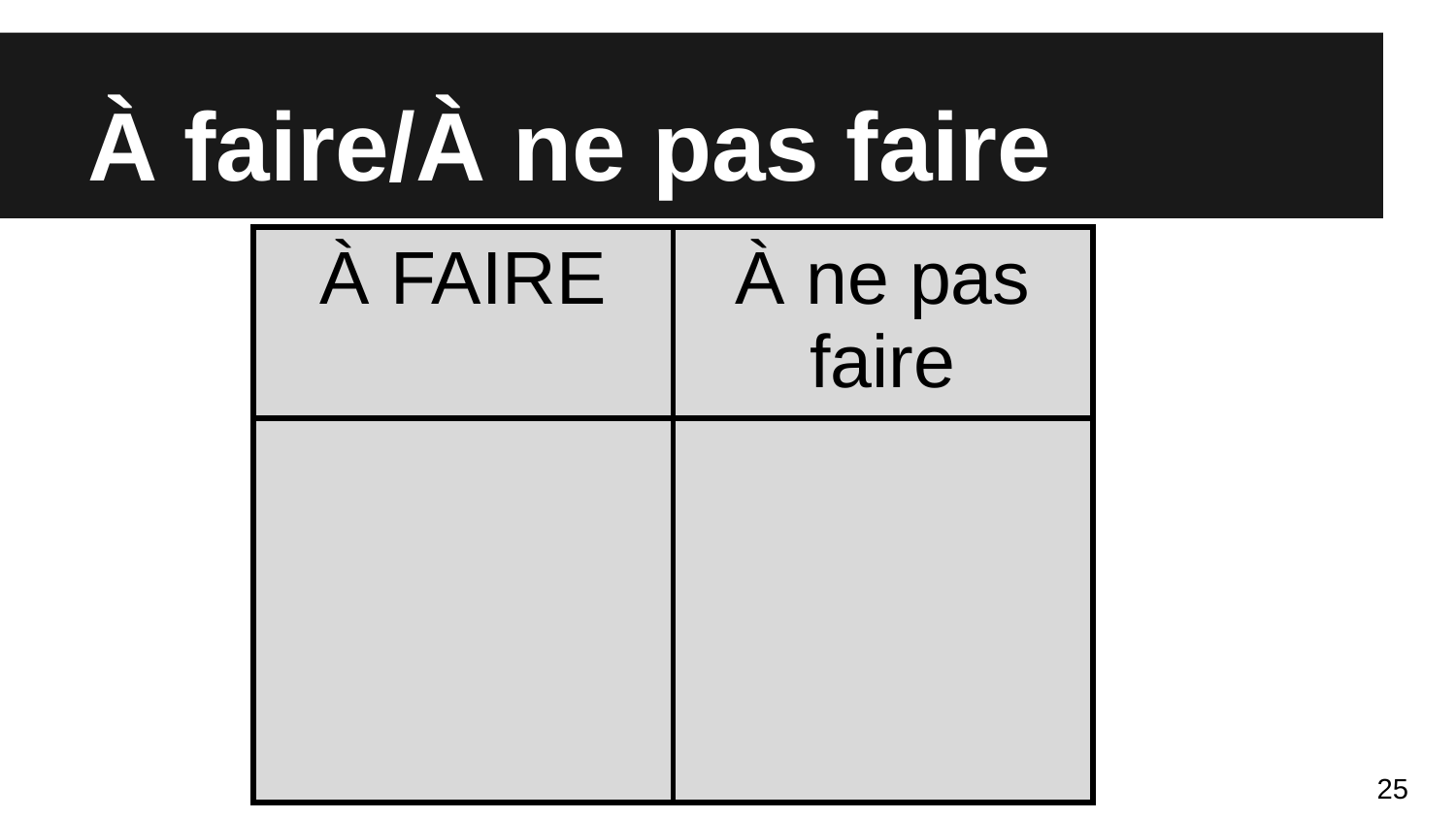

# À faire/À ne pas faire
| À FAIRE | À ne pas faire |
| --- | --- |
|  |  |
25